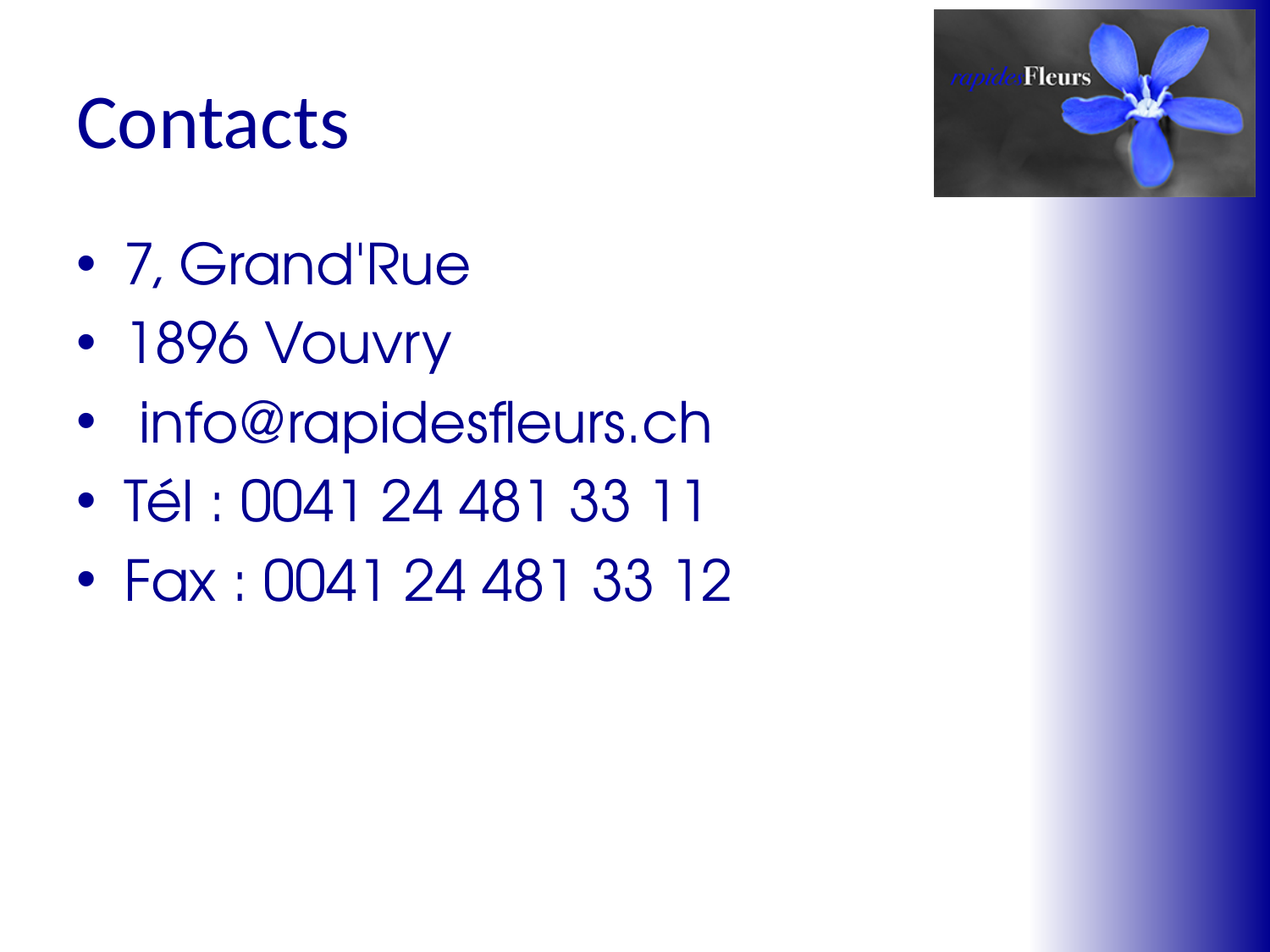

# Contacts
7, Grand'Rue
1896 Vouvry
 info@rapidesfleurs.ch
Tél : 0041 24 481 33 11
Fax : 0041 24 481 33 12